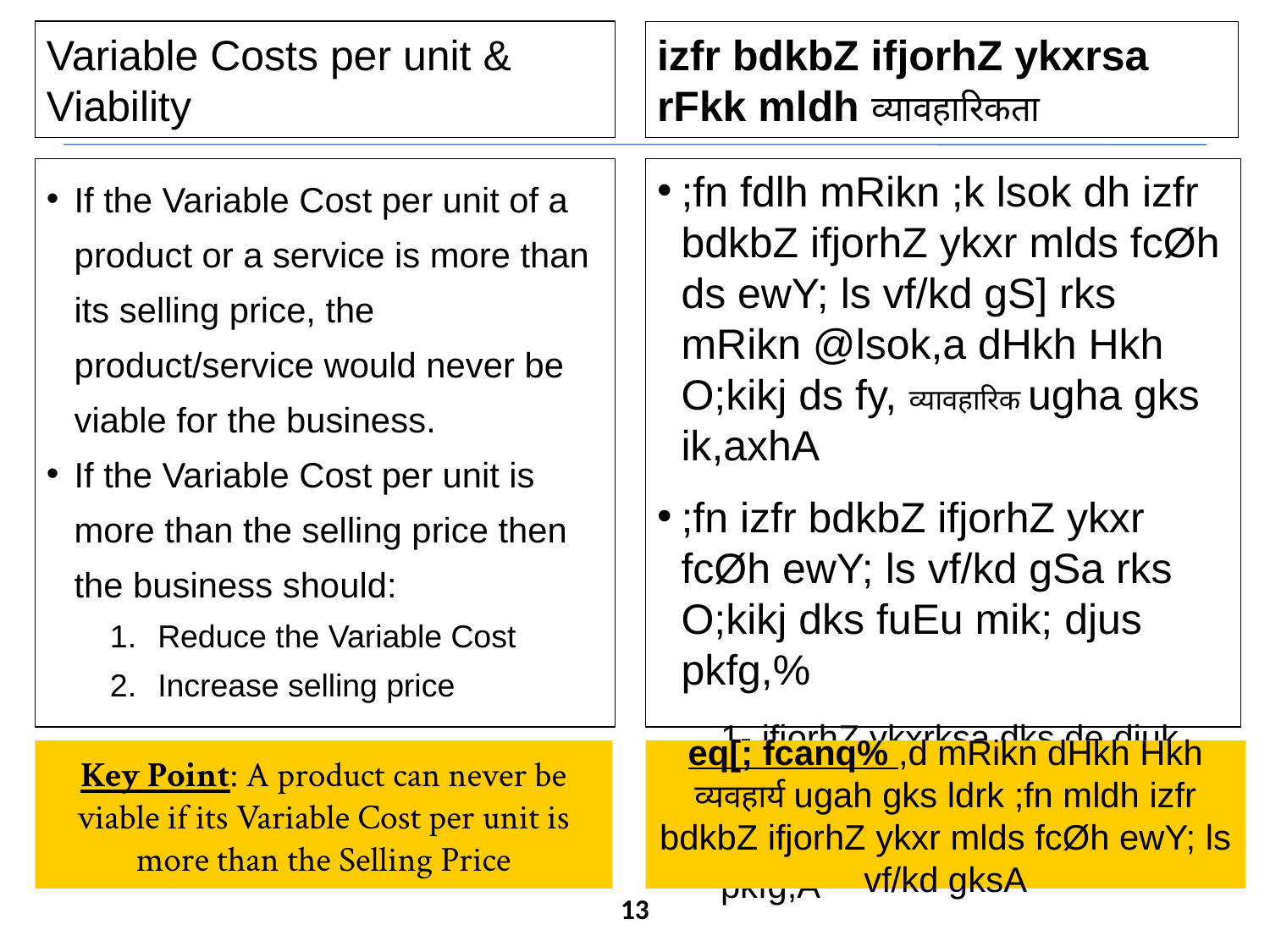

Variable Costs per unit & Viability
izfr bdkbZ ifjorhZ ykxrsa rFkk mldh व्यावहारिकता
If the Variable Cost per unit of a product or a service is more than its selling price, the product/service would never be viable for the business.
If the Variable Cost per unit is more than the selling price then the business should:
Reduce the Variable Cost
Increase selling price
;fn fdlh mRikn ;k lsok dh izfr bdkbZ ifjorhZ ykxr mlds fcØh ds ewY; ls vf/kd gS] rks mRikn @lsok,a dHkh Hkh O;kikj ds fy, व्यावहारिक ugha gks ik,axhA
;fn izfr bdkbZ ifjorhZ ykxr fcØh ewY; ls vf/kd gSa rks O;kikj dks fuEu mik; djus pkfg,%
1- ifjorhZ ykxrksa dks de djuk pkfg,A
2- fcØh ewY;ksa esa o`f) djuh pkfg,A

Key Point: A product can never be viable if its Variable Cost per unit is more than the Selling Price
eq[; fcanq% ,d mRikn dHkh Hkh व्यवहार्य ugah gks ldrk ;fn mldh izfr bdkbZ ifjorhZ ykxr mlds fcØh ewY; ls vf/kd gksA
13